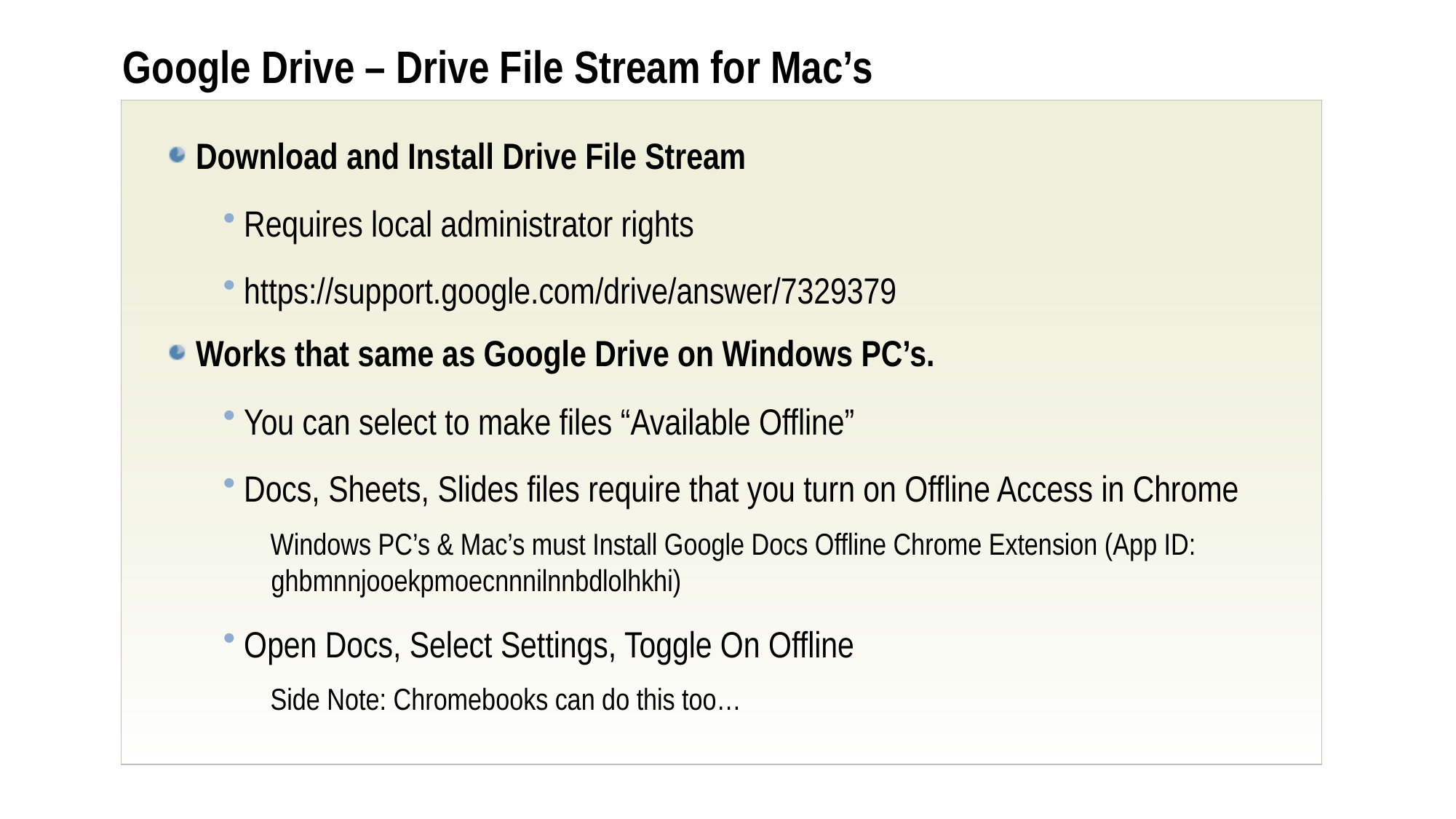

# Google Drive – Drive File Stream for Mac’s
Download and Install Drive File Stream
Requires local administrator rights
https://support.google.com/drive/answer/7329379
Works that same as Google Drive on Windows PC’s.
You can select to make files “Available Offline”
Docs, Sheets, Slides files require that you turn on Offline Access in Chrome
Windows PC’s & Mac’s must Install Google Docs Offline Chrome Extension (App ID: ghbmnnjooekpmoecnnnilnnbdlolhkhi)
Open Docs, Select Settings, Toggle On Offline
Side Note: Chromebooks can do this too…